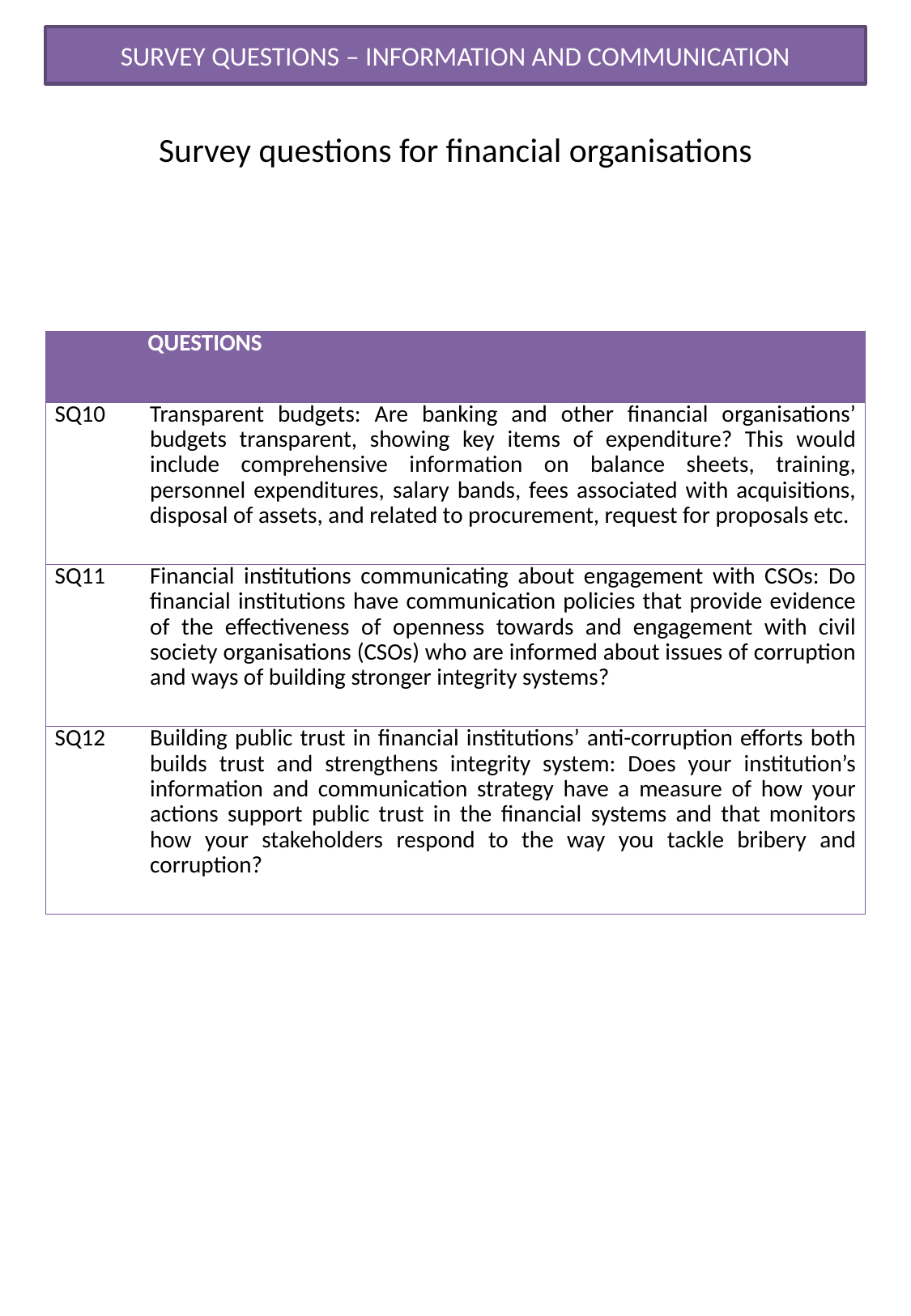

SURVEY QUESTIONS – INFORMATION AND COMMUNICATION
# Survey questions for financial organisations
|  | QUESTIONS |
| --- | --- |
| SQ10 | Transparent budgets: Are banking and other financial organisations’ budgets transparent, showing key items of expenditure? This would include comprehensive information on balance sheets, training, personnel expenditures, salary bands, fees associated with acquisitions, disposal of assets, and related to procurement, request for proposals etc. |
| SQ11 | Financial institutions communicating about engagement with CSOs: Do financial institutions have communication policies that provide evidence of the effectiveness of openness towards and engagement with civil society organisations (CSOs) who are informed about issues of corruption and ways of building stronger integrity systems? |
| SQ12 | Building public trust in financial institutions’ anti-corruption efforts both builds trust and strengthens integrity system: Does your institution’s information and communication strategy have a measure of how your actions support public trust in the financial systems and that monitors how your stakeholders respond to the way you tackle bribery and corruption? |